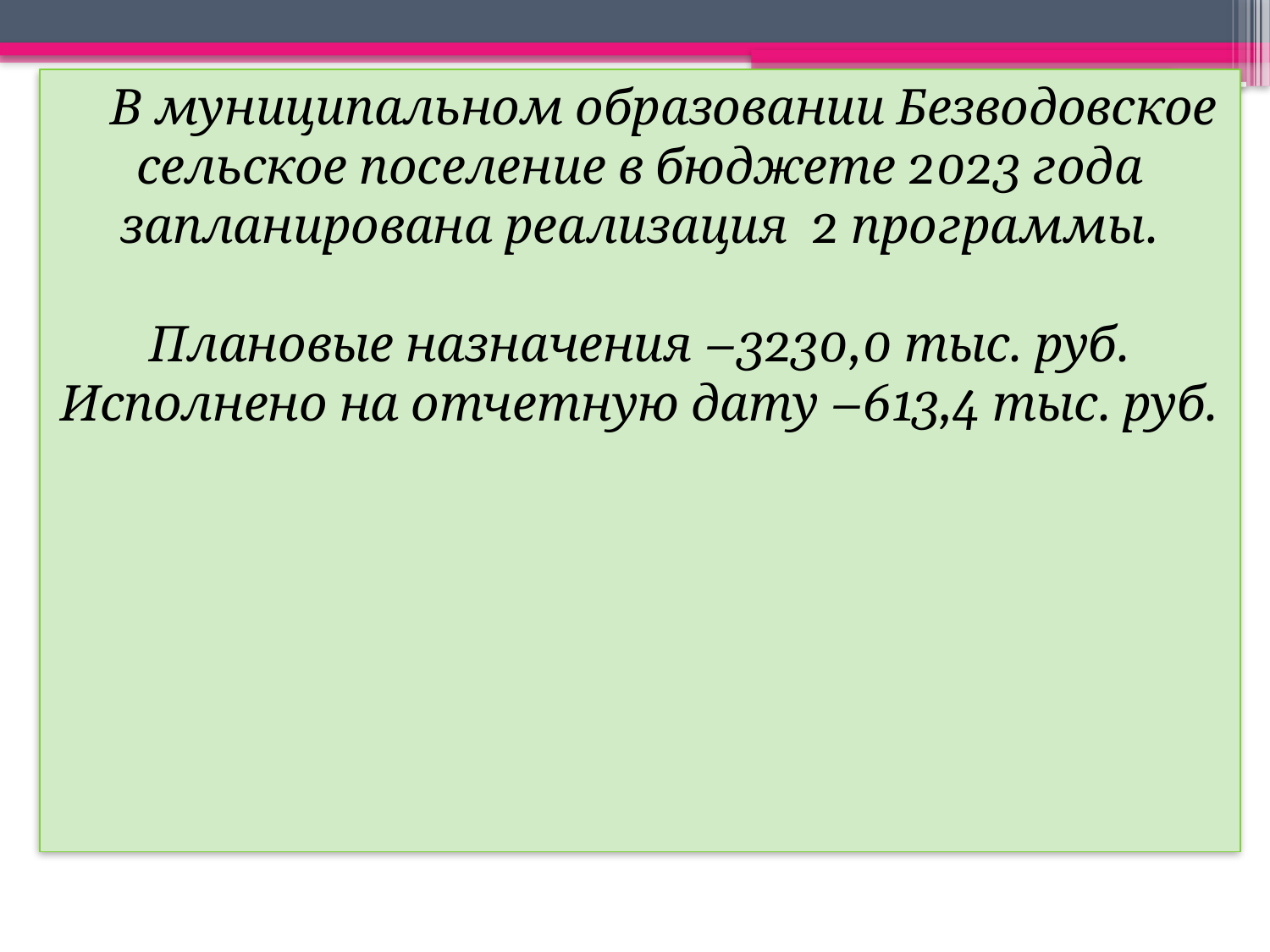

В муниципальном образовании Безводовское сельское поселение в бюджете 2023 года запланирована реализация  2 программы.

Плановые назначения –3230,0 тыс. руб.
Исполнено на отчетную дату –613,4 тыс. руб.